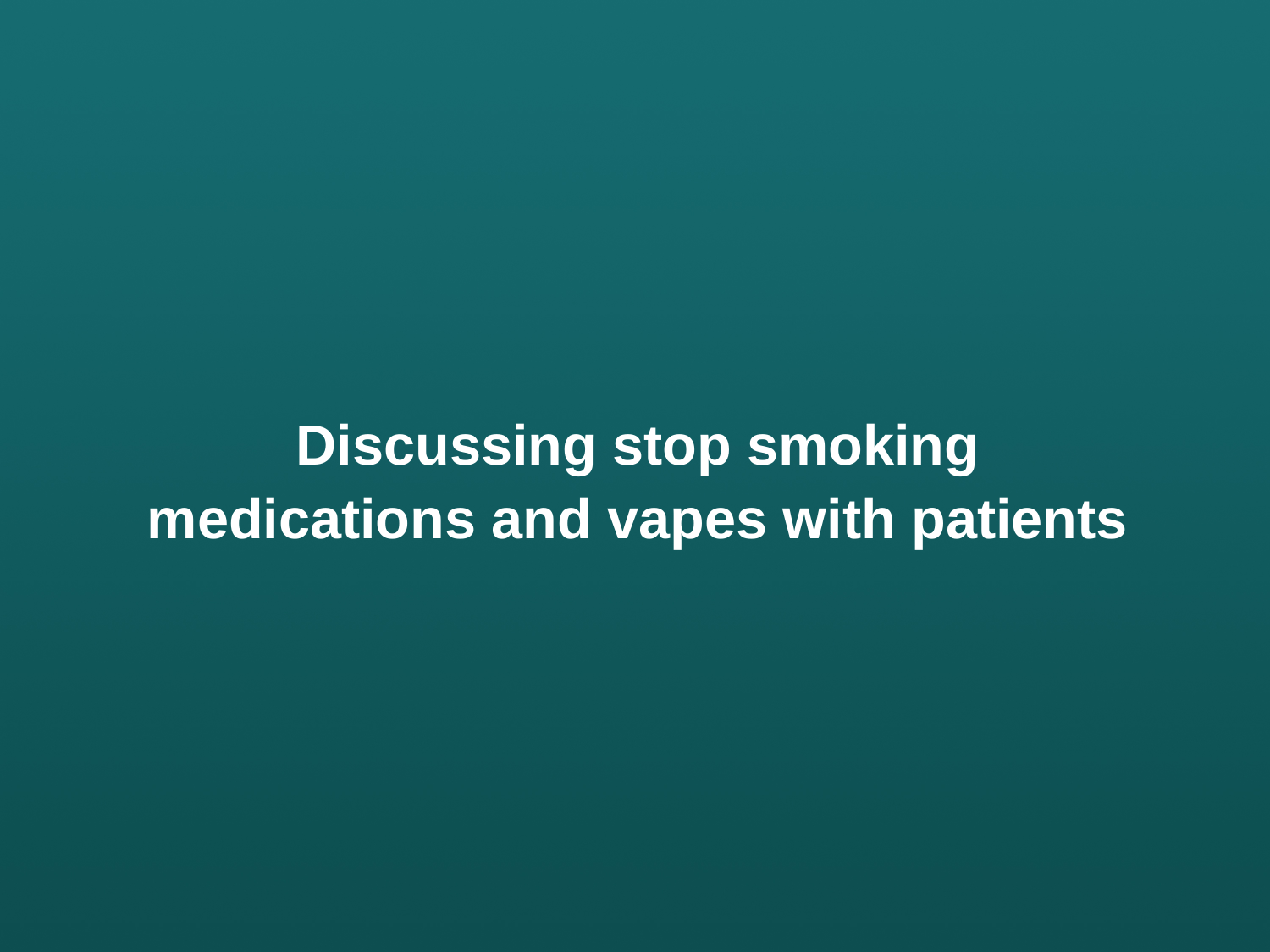

Discussing stop smoking medications and vapes with patients